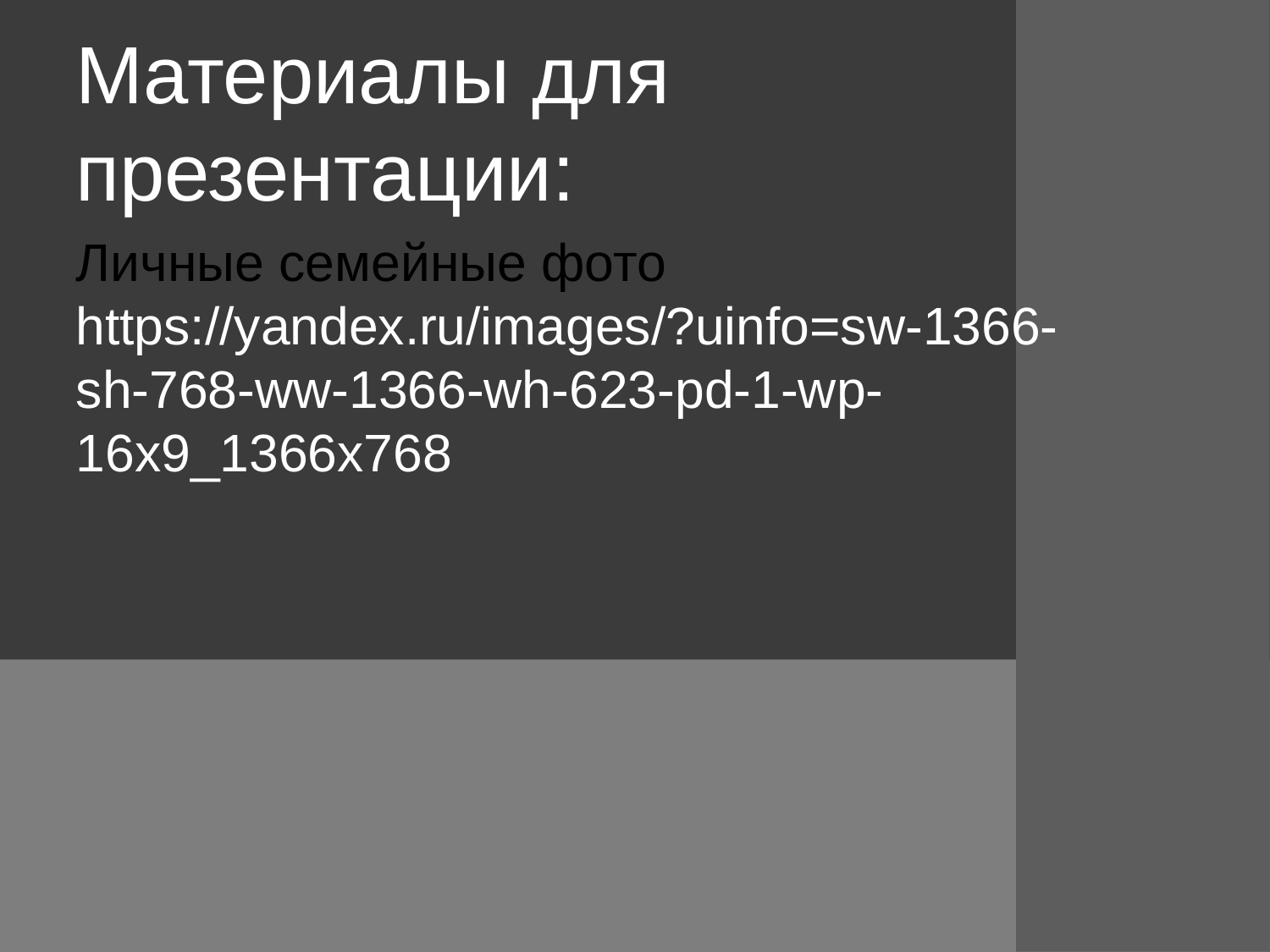

Материалы для презентации:

Личные семейные фото
https://yandex.ru/images/?uinfo=sw-1366-sh-768-ww-1366-wh-623-pd-1-wp-16x9_1366x768